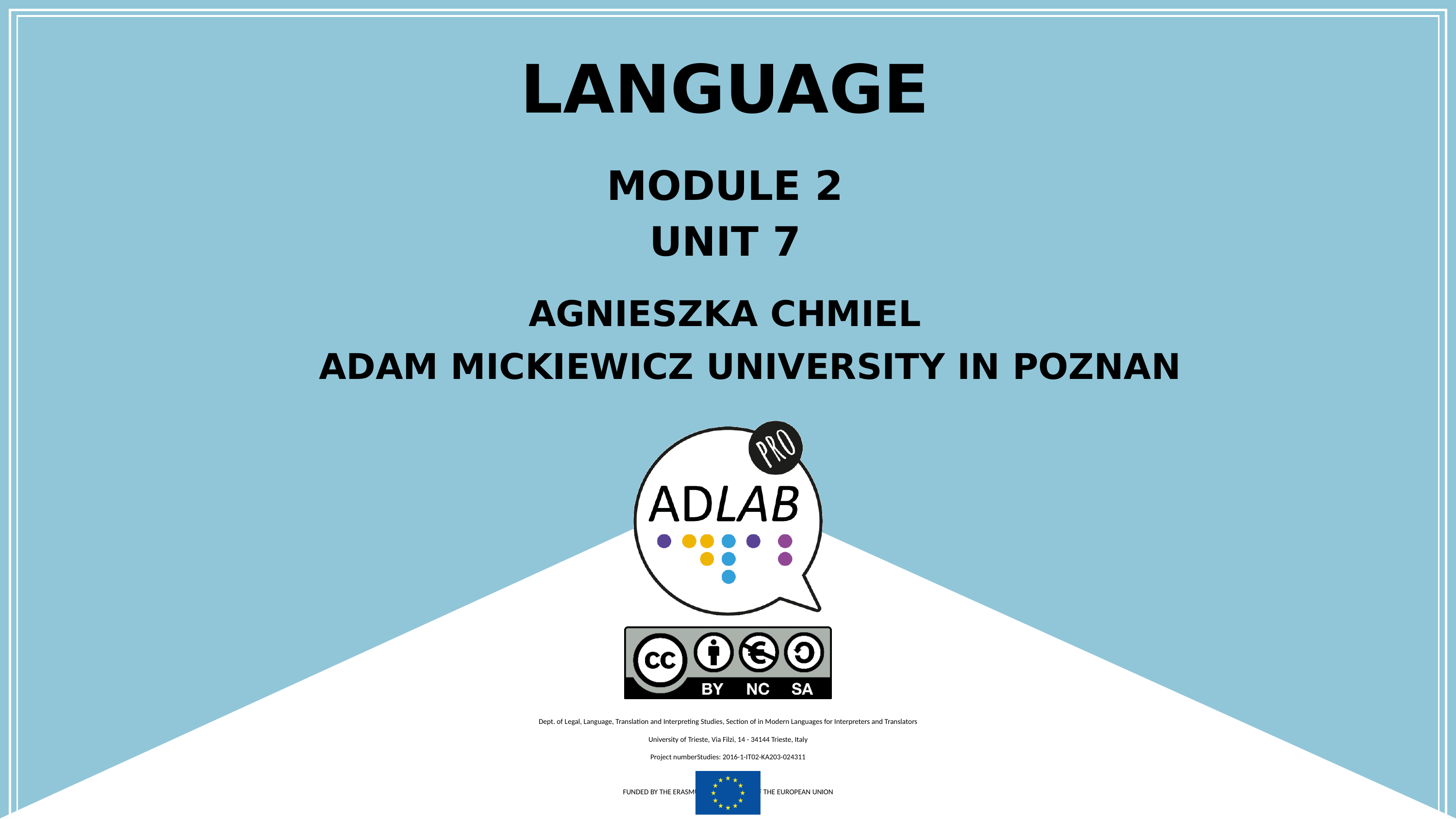

# language
Module 2
Unit 7
Agnieszka Chmiel
Adam mickiewicz university in poznan